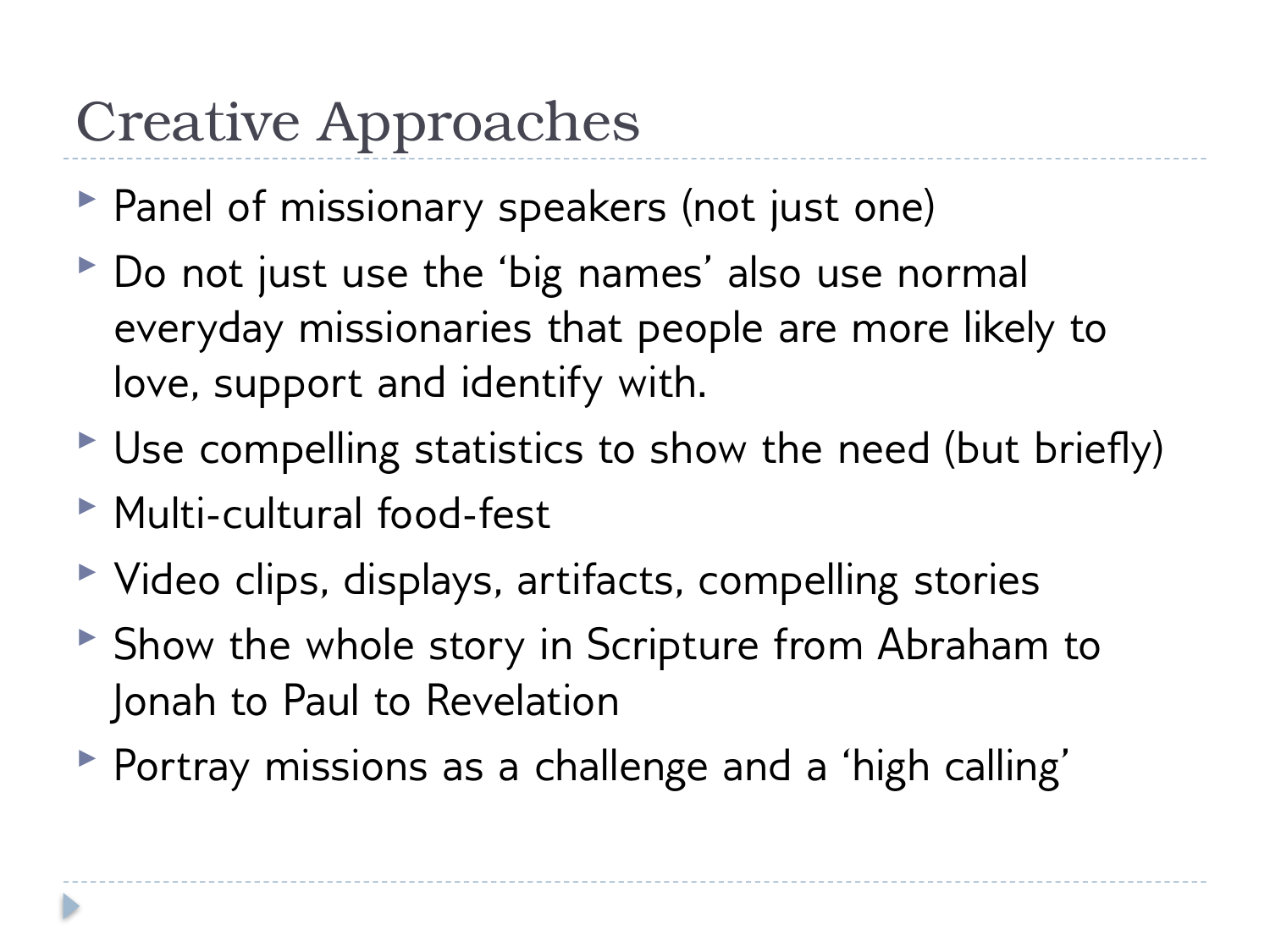

# Creative Approaches
Panel of missionary speakers (not just one)
Do not just use the ‘big names’ also use normal everyday missionaries that people are more likely to love, support and identify with.
Use compelling statistics to show the need (but briefly)
Multi-cultural food-fest
Video clips, displays, artifacts, compelling stories
Show the whole story in Scripture from Abraham to Jonah to Paul to Revelation
Portray missions as a challenge and a ‘high calling’